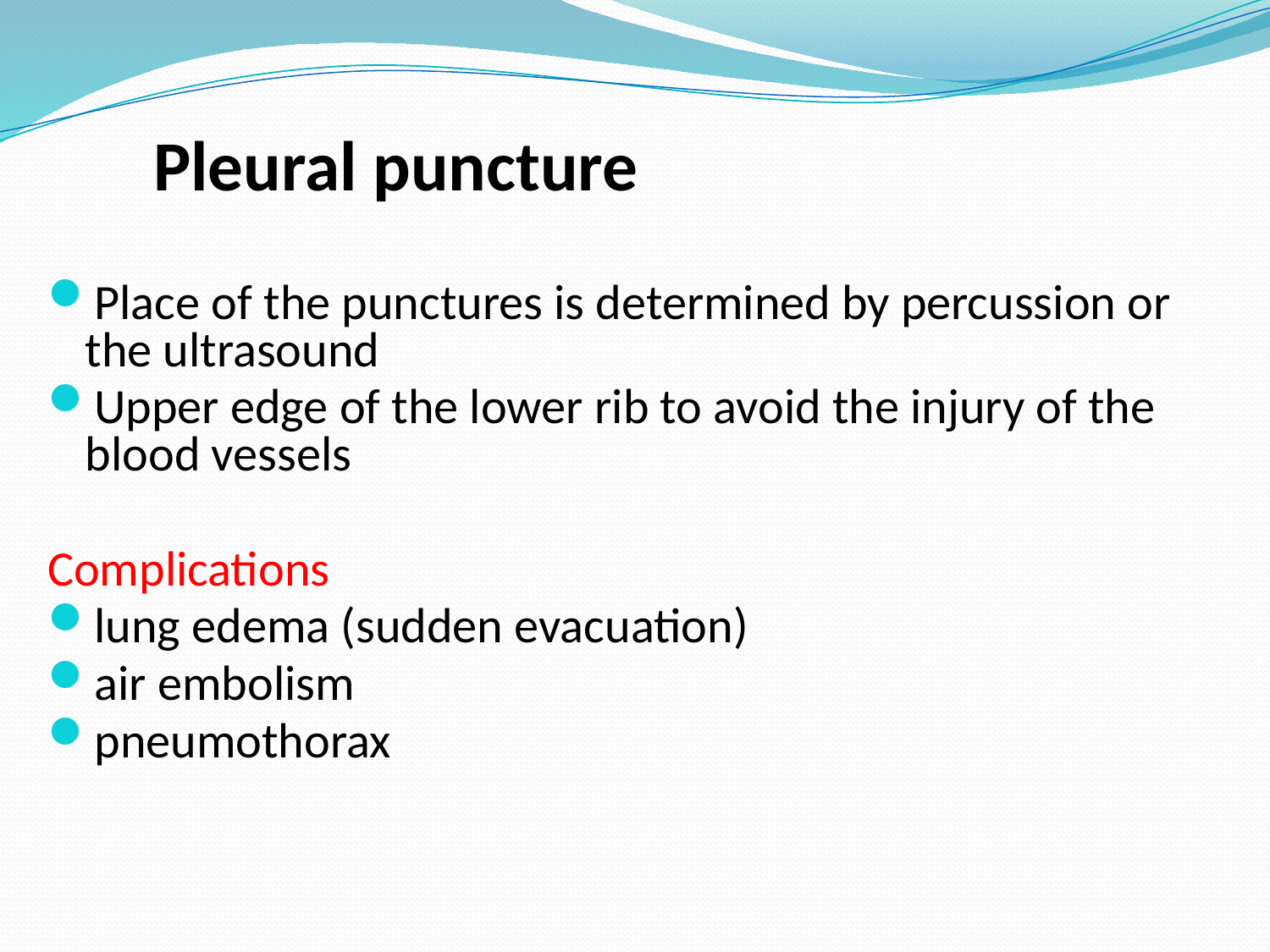

# Pleural puncture
Place of the punctures is determined by ​percussion or the ultrasound
Upper edge of the lower rib to avoid the injury of the blood vessels

Complications
lung edema (sudden evacuation)
air embolism
pneumothorax